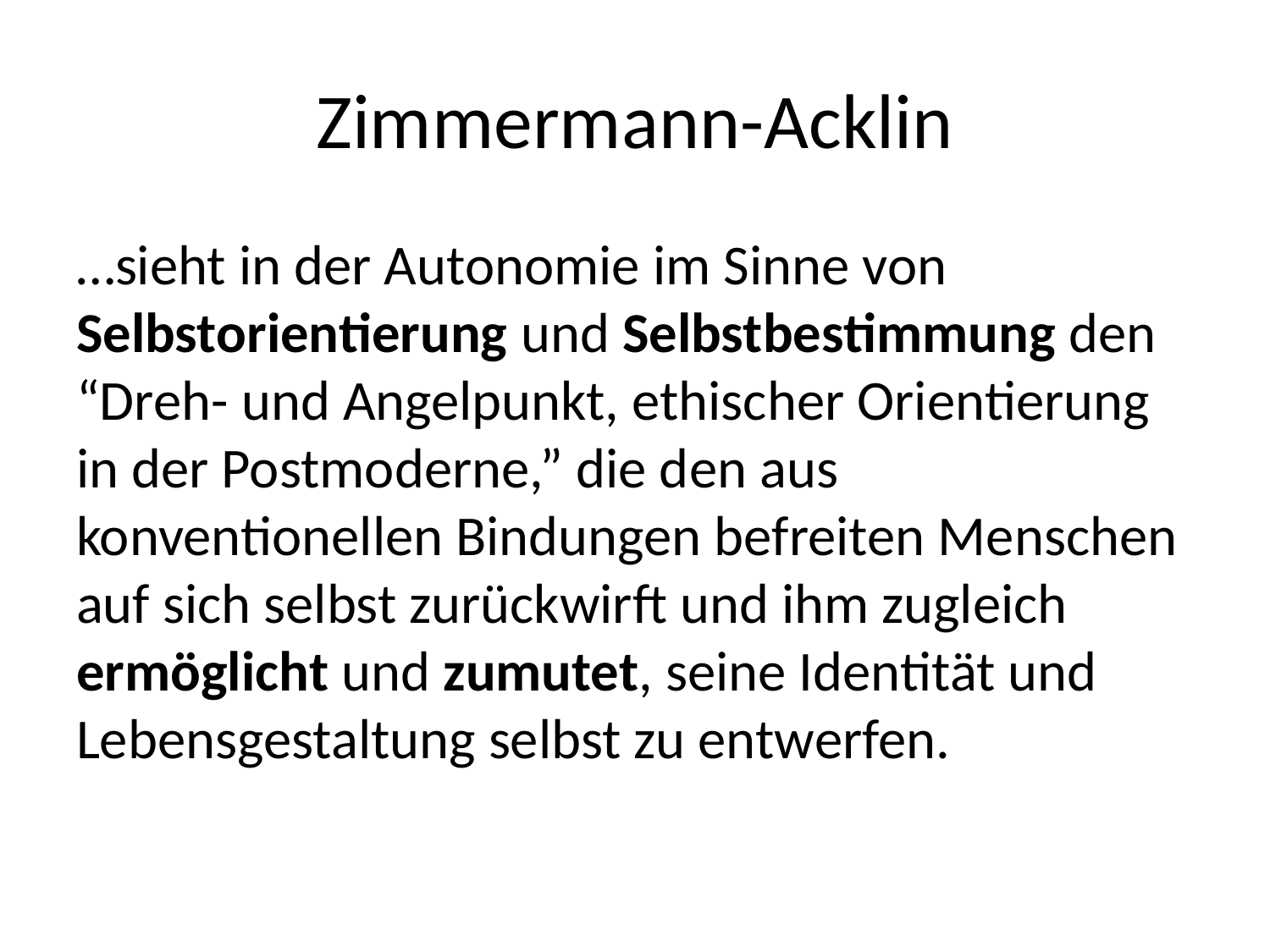

# Zimmermann-Acklin
…sieht in der Autonomie im Sinne von Selbstorientierung und Selbstbestimmung den “Dreh- und Angelpunkt, ethischer Orientierung in der Postmoderne,” die den aus konventionellen Bindungen befreiten Menschen auf sich selbst zurückwirft und ihm zugleich ermöglicht und zumutet, seine Identität und Lebensgestaltung selbst zu entwerfen.